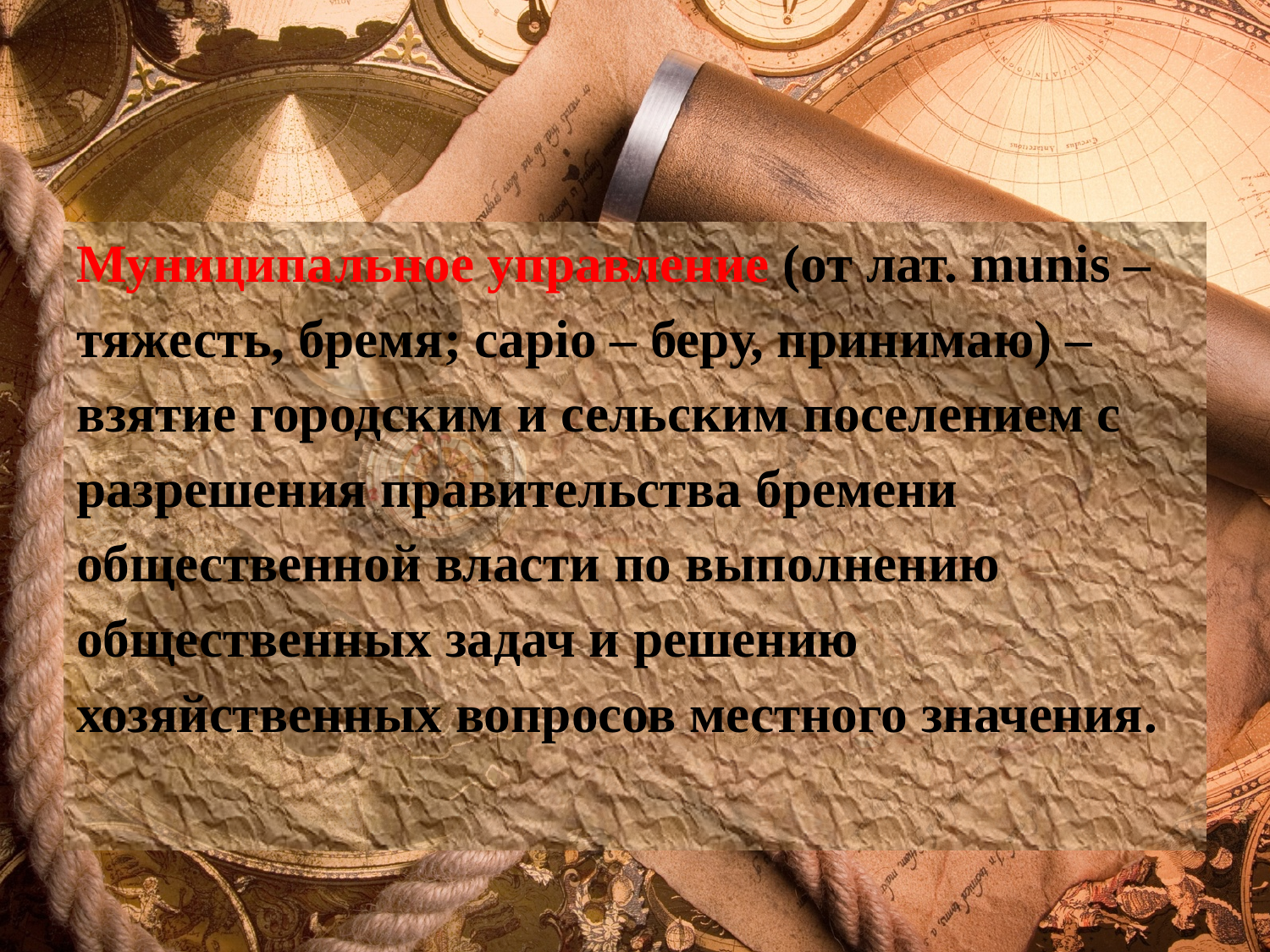

Муниципальное управление (от лат. munis –
тяжесть, бремя; capio – беру, принимаю) –
взятие городским и сельским поселением с
разрешения правительства бремени
общественной власти по выполнению
общественных задач и решению
хозяйственных вопросов местного значения.